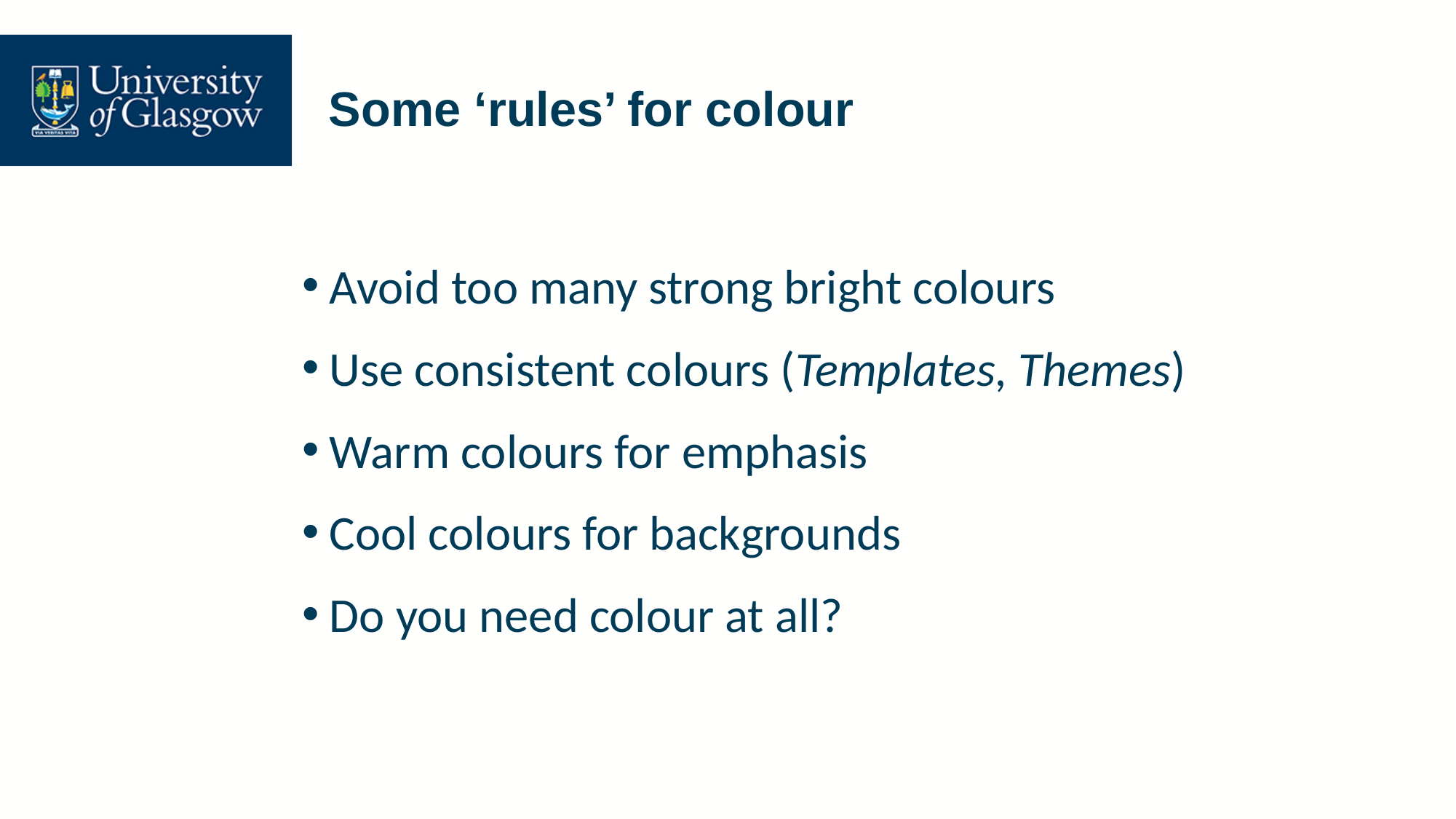

More ‘rules’ for using colour
# Some ‘rules’ for colour
Avoid too many strong bright colours
Use consistent colours (Templates, Themes)
Warm colours for emphasis
Cool colours for backgrounds
Do you need colour at all?